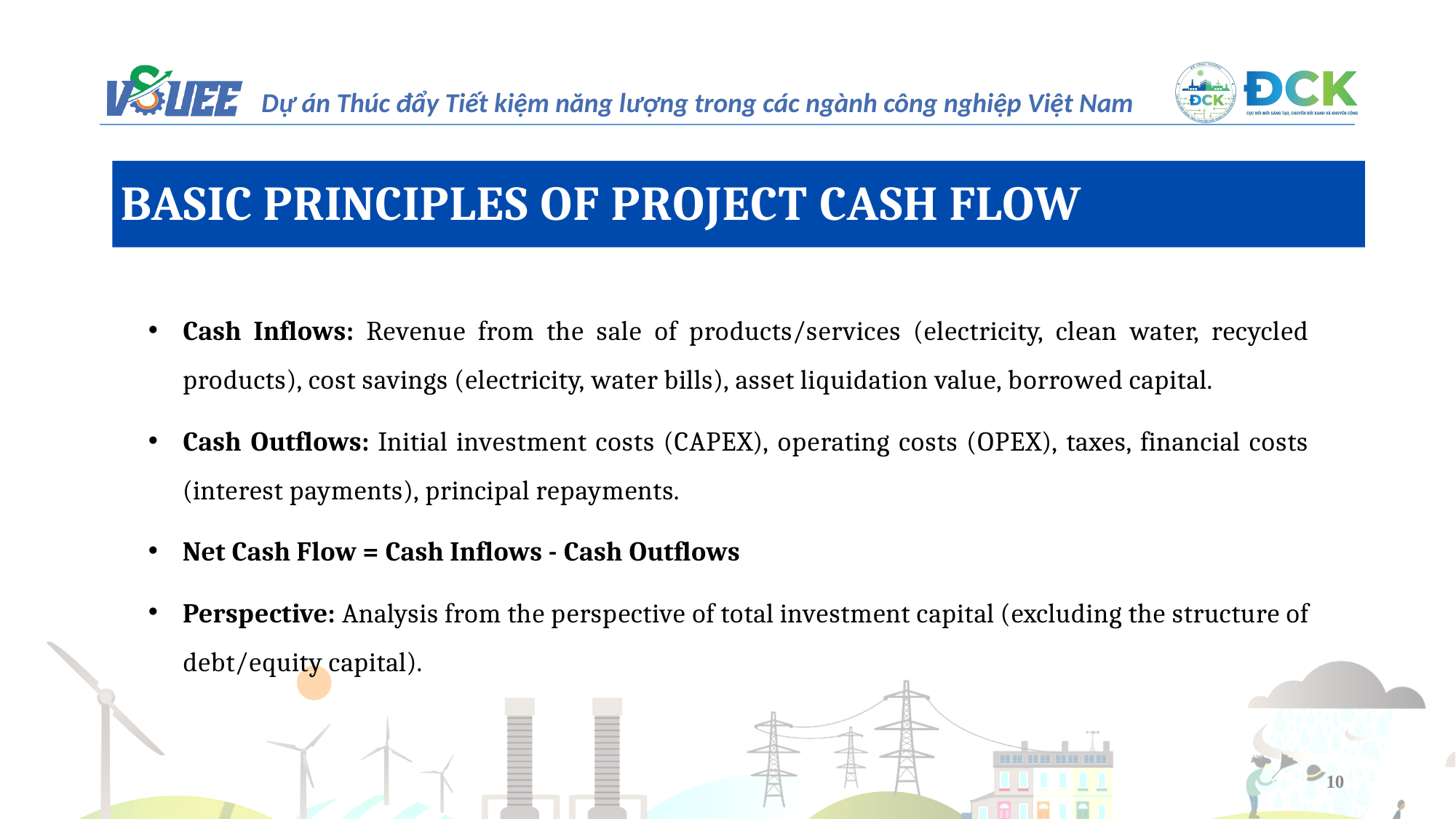

BASIC PRINCIPLES OF PROJECT CASH FLOW
Cash Inflows: Revenue from the sale of products/services (electricity, clean water, recycled products), cost savings (electricity, water bills), asset liquidation value, borrowed capital.
Cash Outflows: Initial investment costs (CAPEX), operating costs (OPEX), taxes, financial costs (interest payments), principal repayments.
Net Cash Flow = Cash Inflows - Cash Outflows
Perspective: Analysis from the perspective of total investment capital (excluding the structure of debt/equity capital).
10